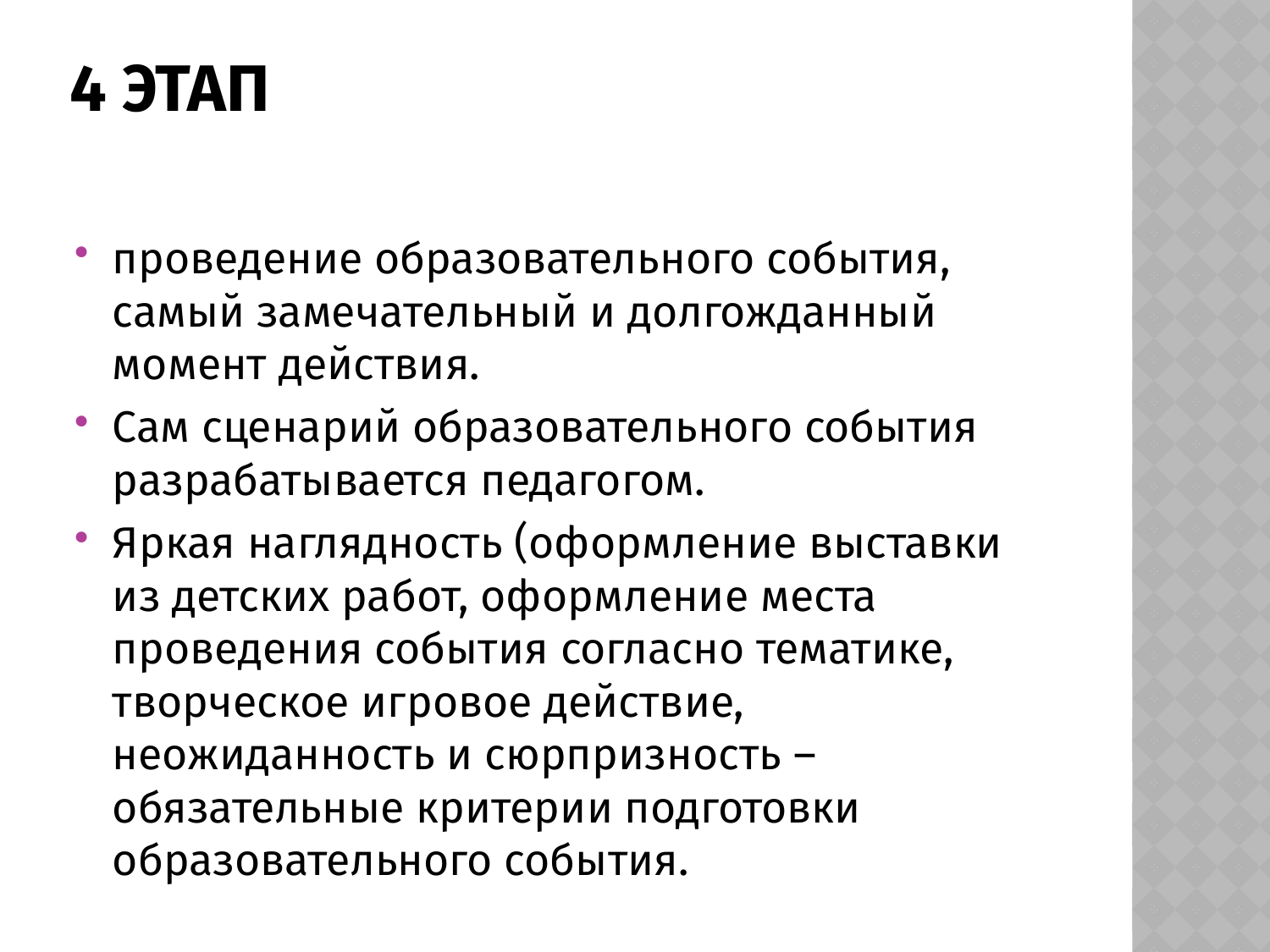

# 4 этап
проведение образовательного события, самый замечательный и долгожданный момент действия.
Сам сценарий образовательного события разрабатывается педагогом.
Яркая наглядность (оформление выставки из детских работ, оформление места проведения события согласно тематике, творческое игровое действие, неожиданность и сюрпризность – обязательные критерии подготовки образовательного события.